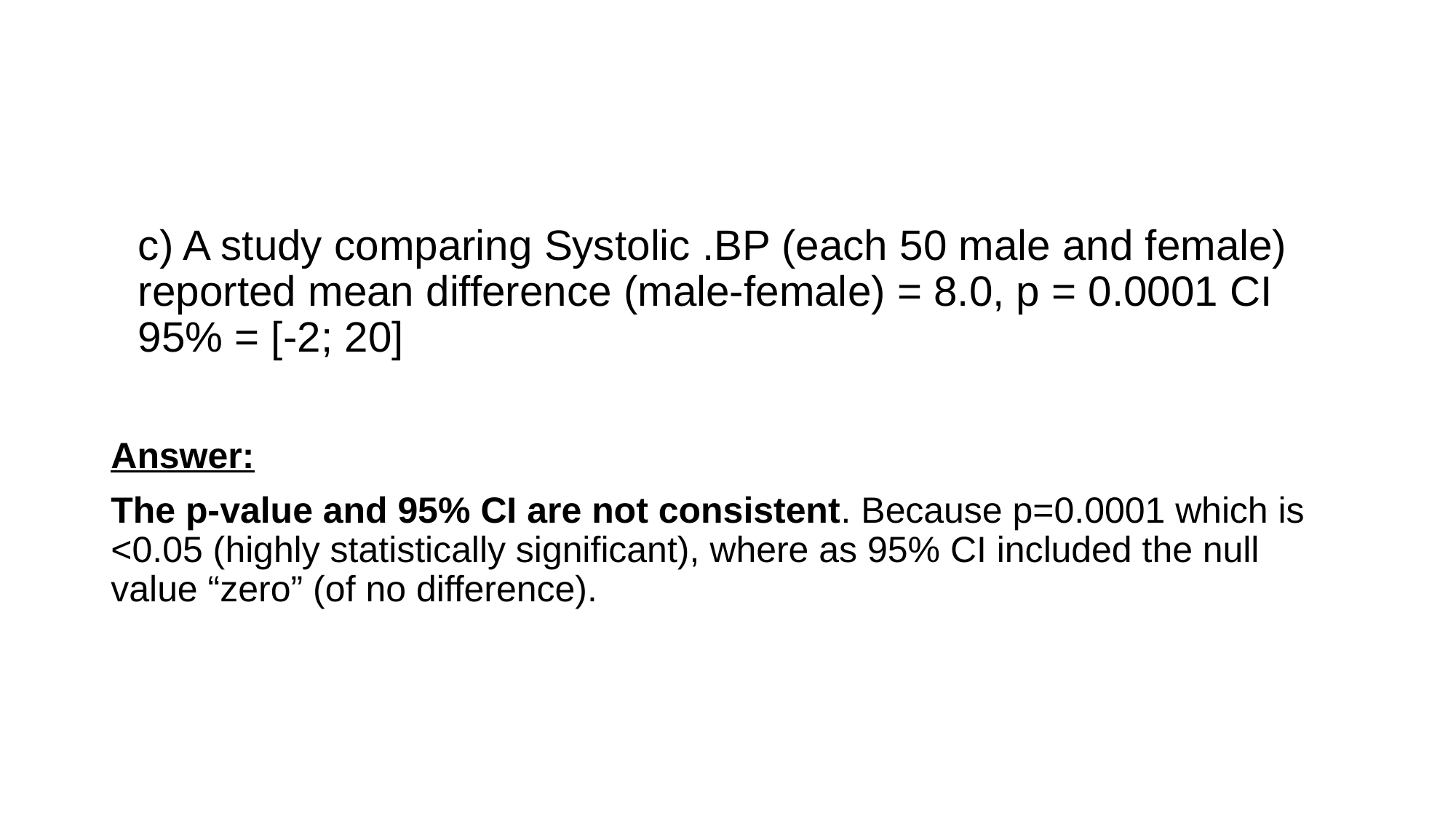

c) A study comparing Systolic .BP (each 50 male and female) reported mean difference (male-female) = 8.0, p = 0.0001 CI 95% = [-2; 20]

Answer:
The p-value and 95% CI are not consistent. Because p=0.0001 which is <0.05 (highly statistically significant), where as 95% CI included the null value “zero” (of no difference).